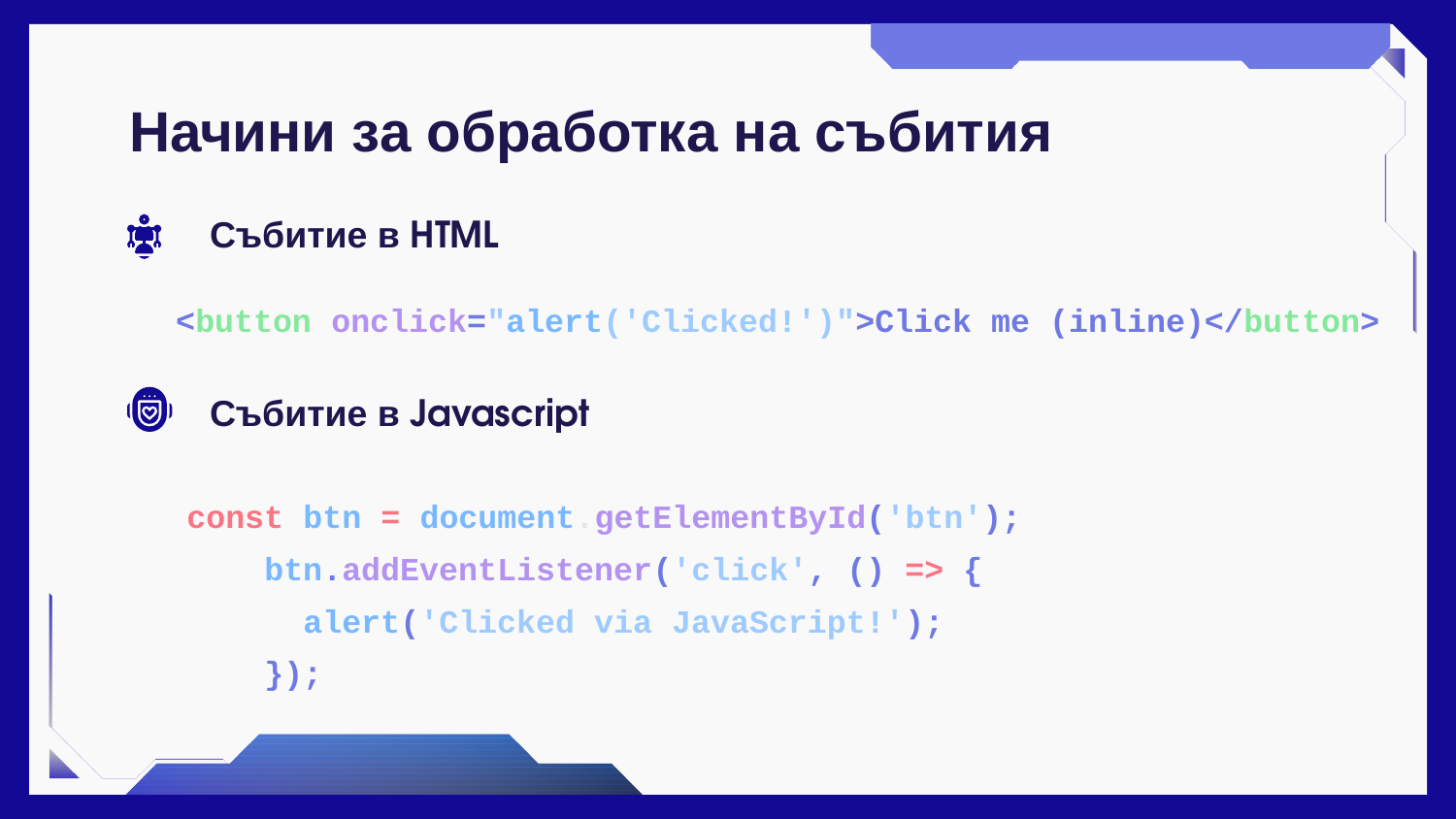

# Начини за обработка на събития
Събитие в HTML

<button onclick="alert('Clicked!')">Click me (inline)</button>

Събитие в Javascript

const btn = document.getElementById('btn');
    btn.addEventListener('click', () => {
      alert('Clicked via JavaScript!');
    });